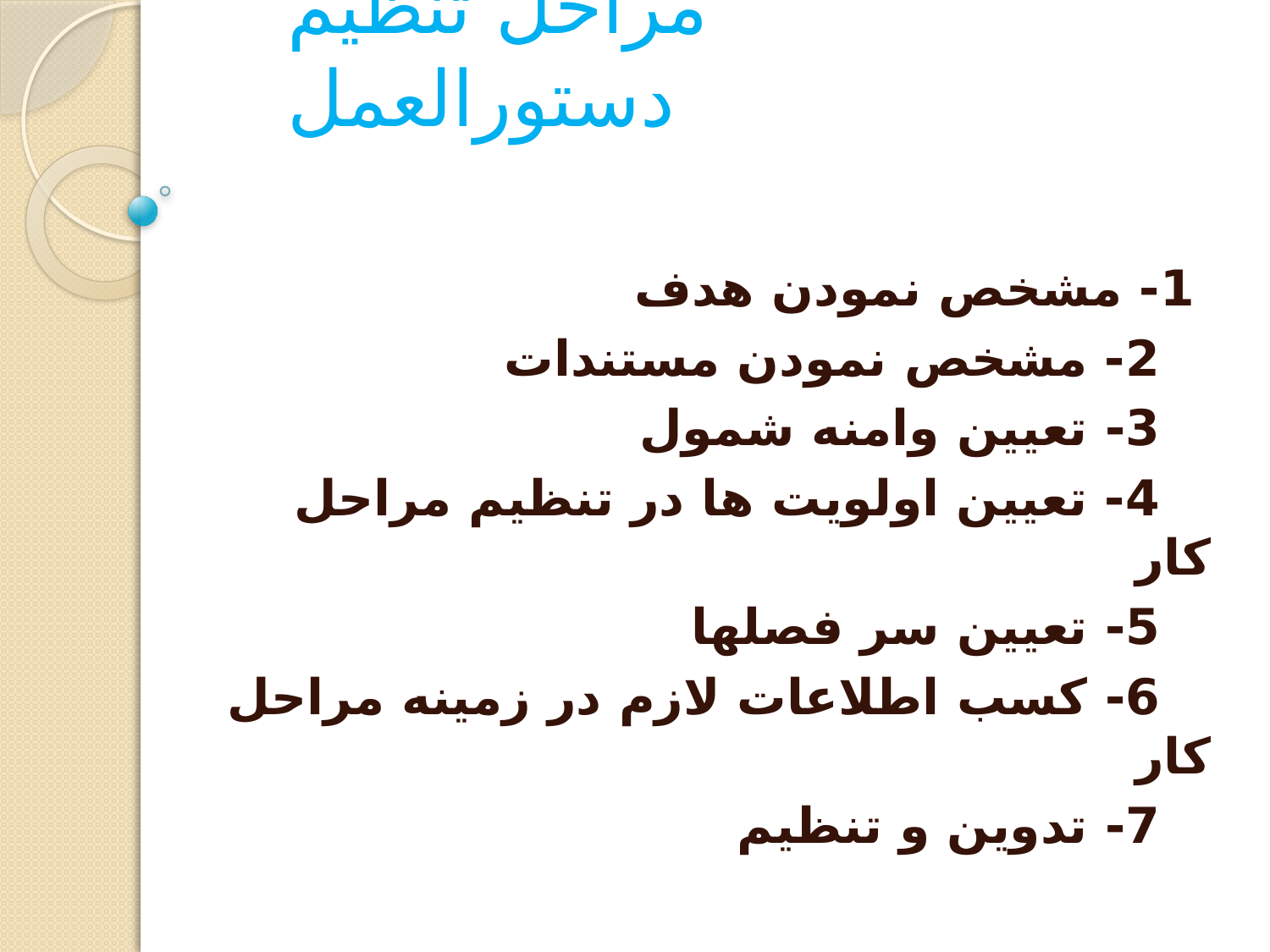

# مراحل تنظيم دستورالعمل
 1- مشخص نمودن هدف
   2- مشخص نمودن مستندات
   3- تعيين وامنه شمول
   4- تعيين اولويت ها در تنظيم مراحل كار
   5- تعيين سر فصلها
   6- كسب اطلاعات لازم در زمينه مراحل كار
   7- تدوين و تنظيم